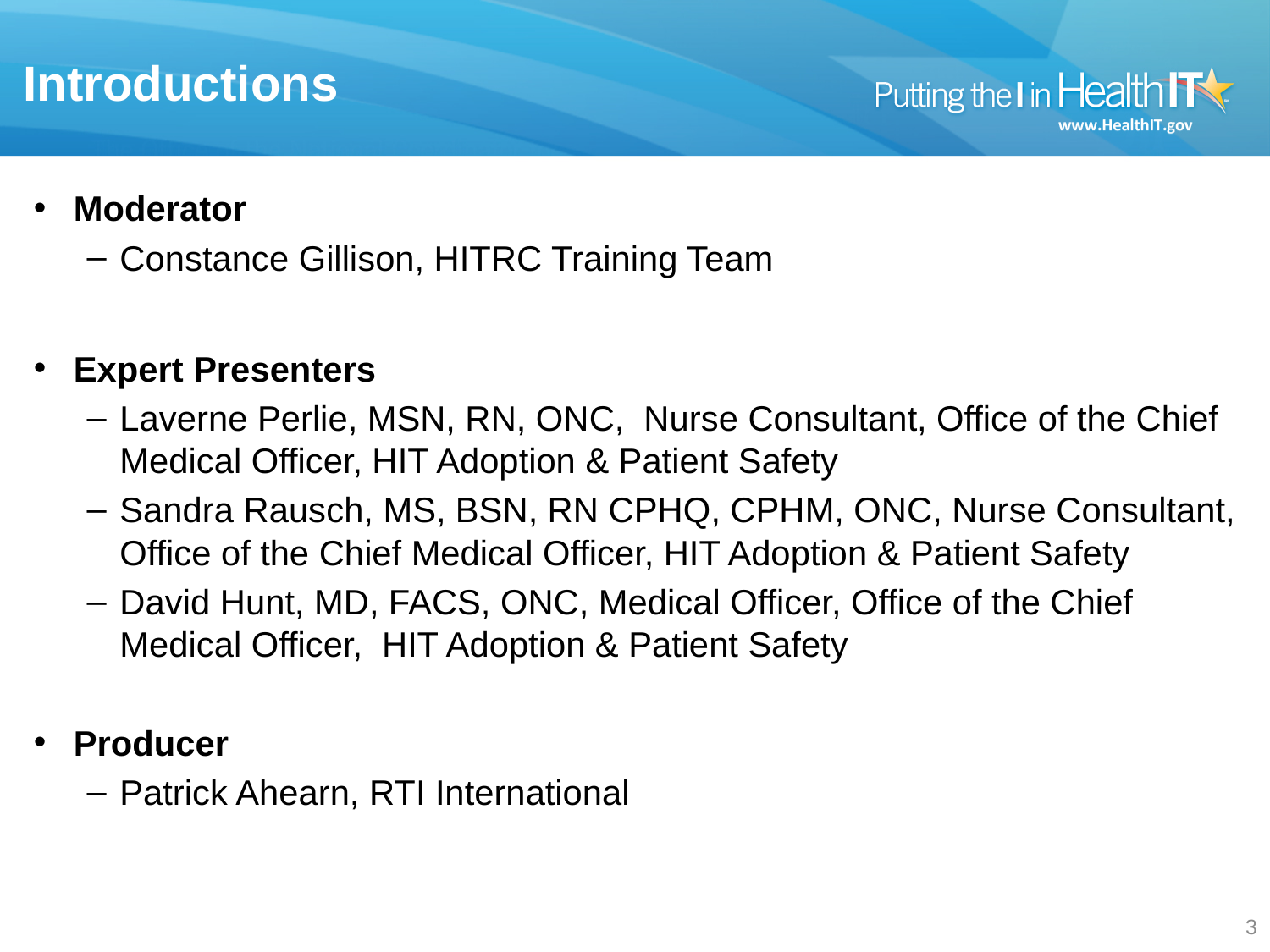

# Introductions
Moderator
Constance Gillison, HITRC Training Team

Expert Presenters
Laverne Perlie, MSN, RN, ONC,  Nurse Consultant, Office of the Chief Medical Officer, HIT Adoption & Patient Safety
Sandra Rausch, MS, BSN, RN CPHQ, CPHM, ONC, Nurse Consultant, Office of the Chief Medical Officer, HIT Adoption & Patient Safety
David Hunt, MD, FACS, ONC, Medical Officer, Office of the Chief Medical Officer,  HIT Adoption & Patient Safety

Producer
Patrick Ahearn, RTI International

3